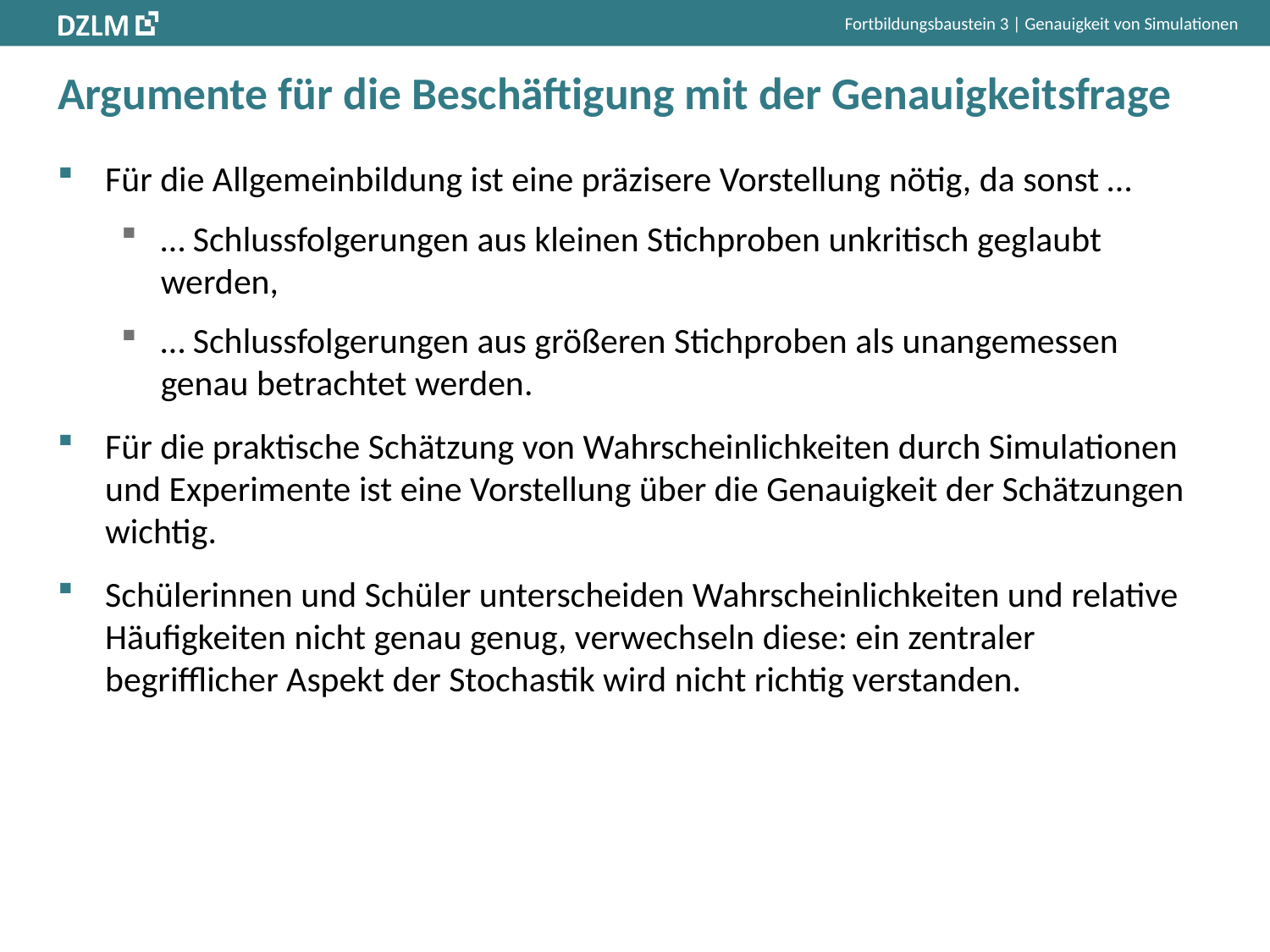

# Argumente für die Beschäftigung mit der Genauigkeitsfrage
Für die Allgemeinbildung ist eine präzisere Vorstellung nötig, da sonst …
… Schlussfolgerungen aus kleinen Stichproben unkritisch geglaubt werden,
… Schlussfolgerungen aus größeren Stichproben als unangemessen genau betrachtet werden.
Für die praktische Schätzung von Wahrscheinlichkeiten durch Simulationen und Experimente ist eine Vorstellung über die Genauigkeit der Schätzungen wichtig.
Schülerinnen und Schüler unterscheiden Wahrscheinlichkeiten und relative Häufigkeiten nicht genau genug, verwechseln diese: ein zentraler begrifflicher Aspekt der Stochastik wird nicht richtig verstanden.